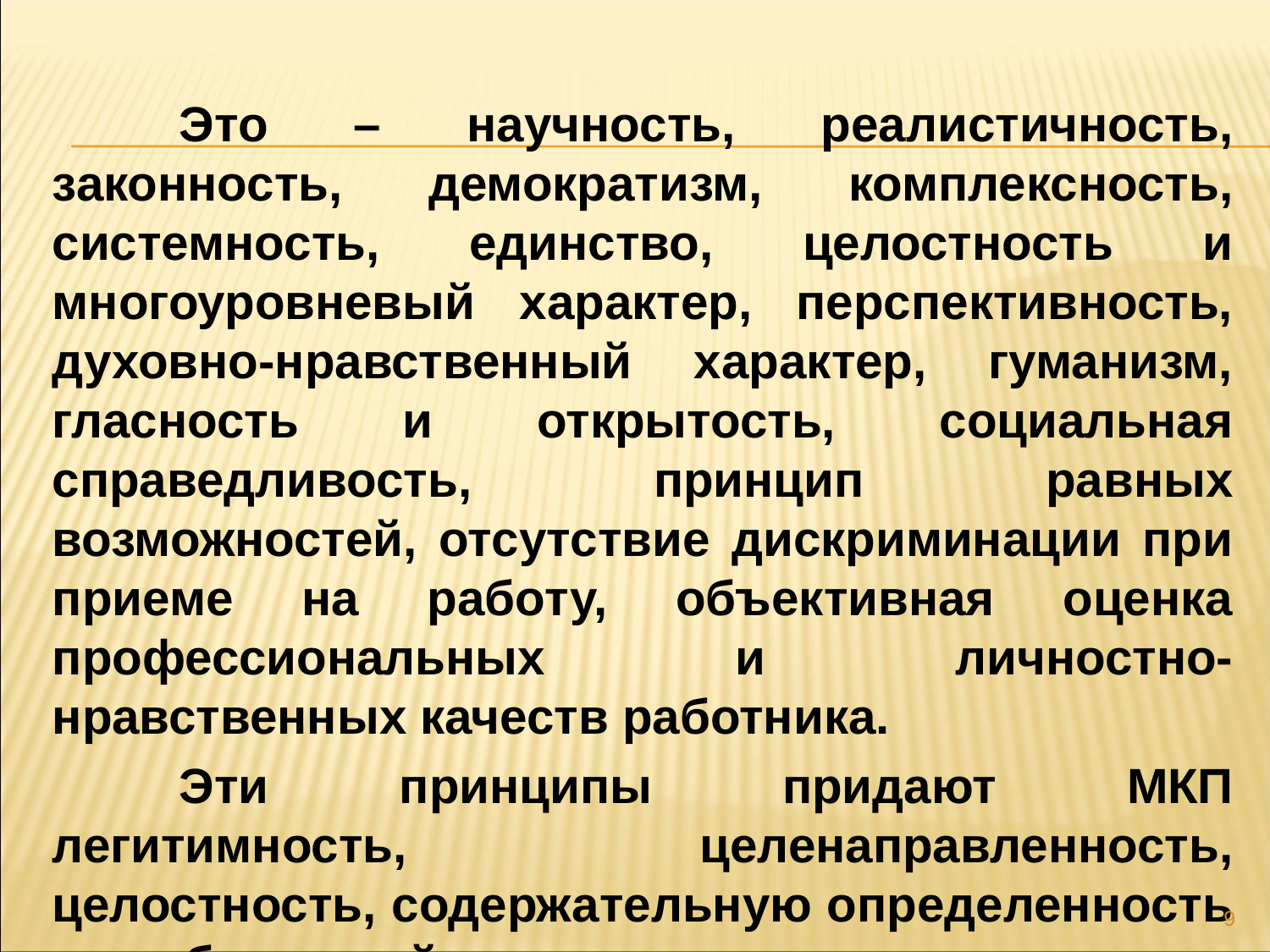

Это – научность, реалистичность, законность, демократизм, комплексность, системность, единство, целостность и многоуровневый характер, перспективность, духовно-нравственный характер, гуманизм, гласность и открытость, социальная справедливость, принцип равных возможностей, отсутствие дискриминации при приеме на работу, объективная оценка профессиональных и личностно-нравственных качеств работника.
	Эти принципы придают МКП легитимность, целенаправленность, целостность, содержательную определенность и необходимый прагматизм.
9